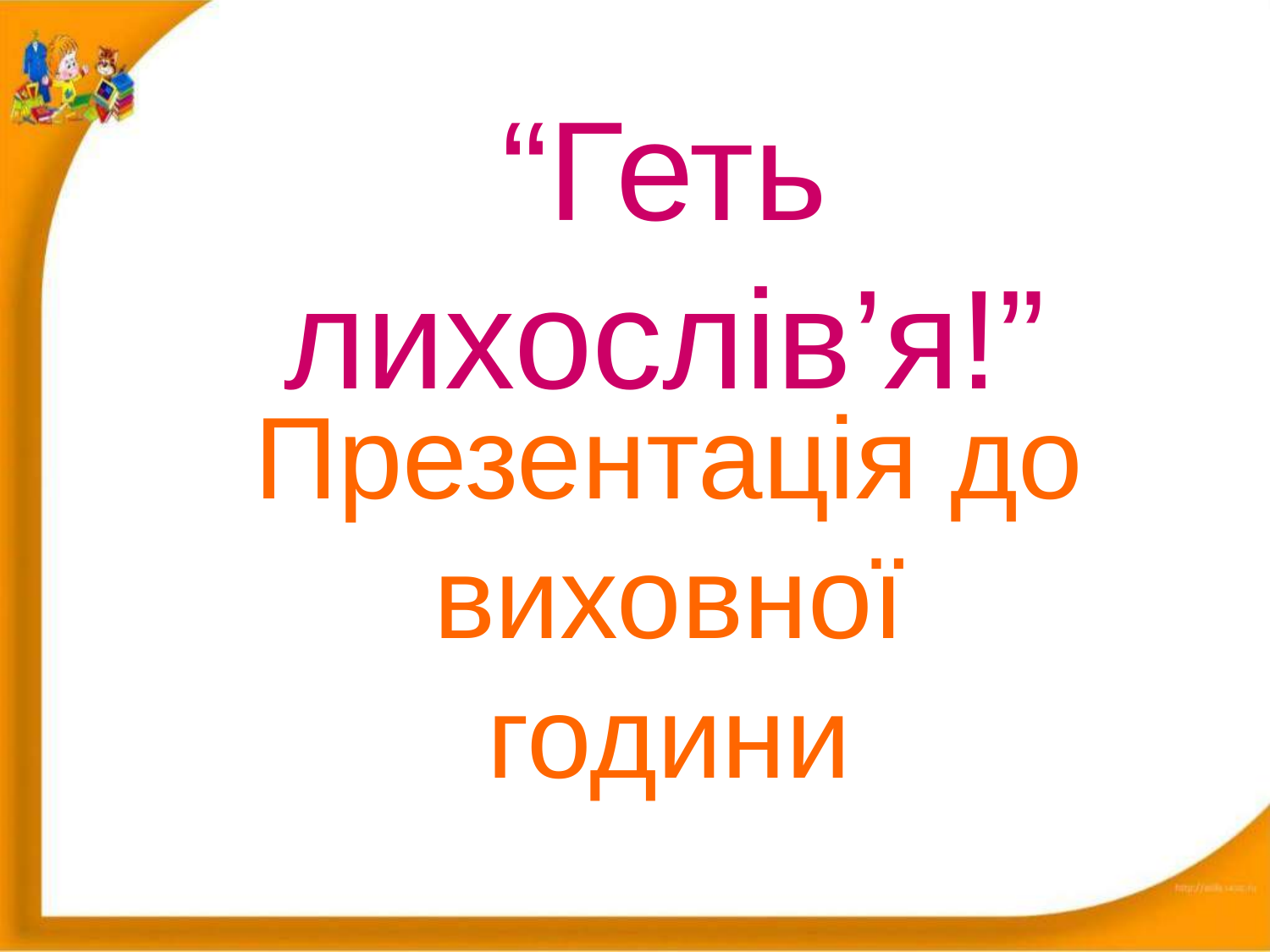

# “Геть лихослів’я!”
Презентація до виховної години